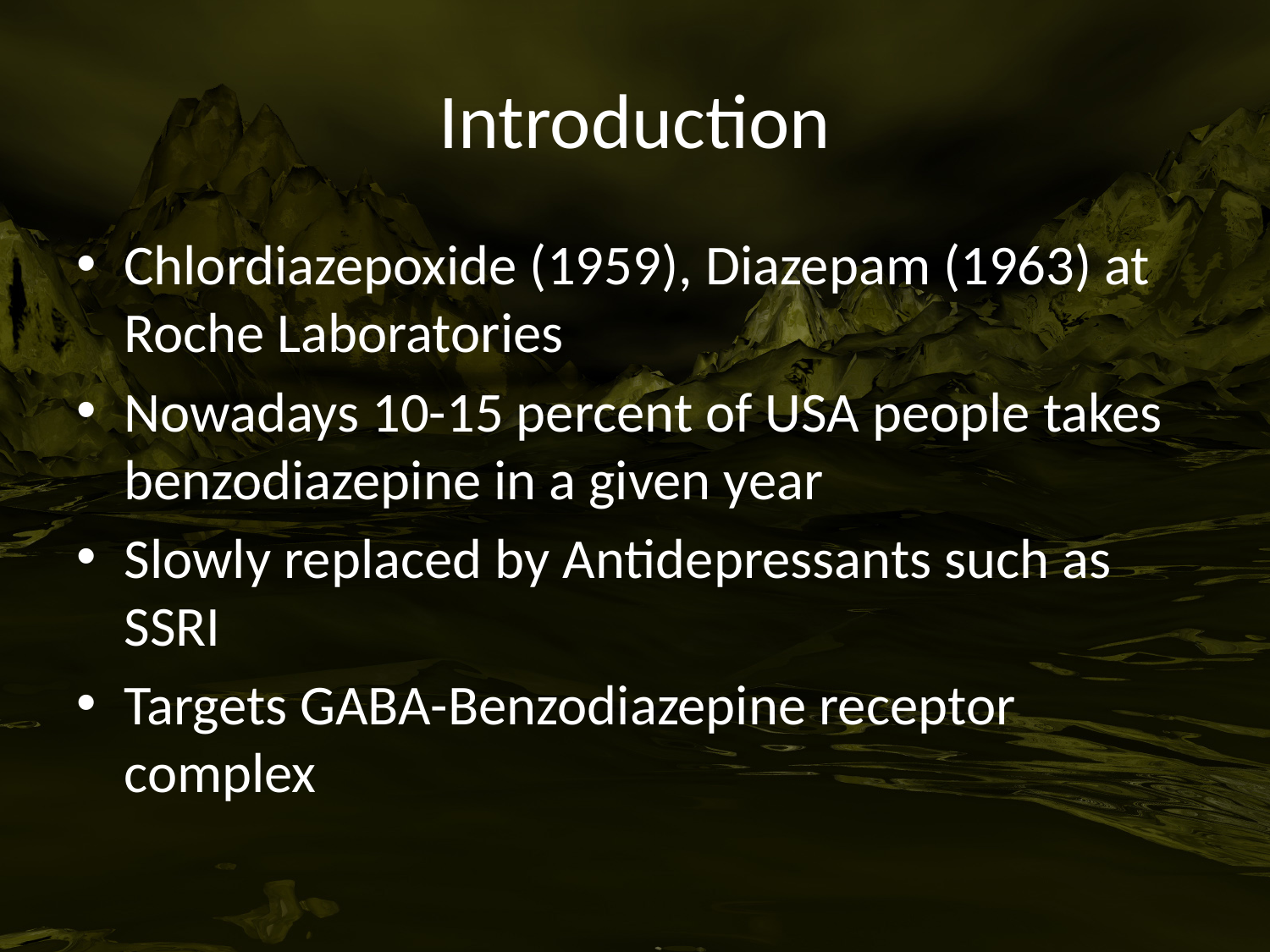

# Introduction
Chlordiazepoxide (1959), Diazepam (1963) at Roche Laboratories
Nowadays 10-15 percent of USA people takes benzodiazepine in a given year
Slowly replaced by Antidepressants such as SSRI
Targets GABA-Benzodiazepine receptor complex